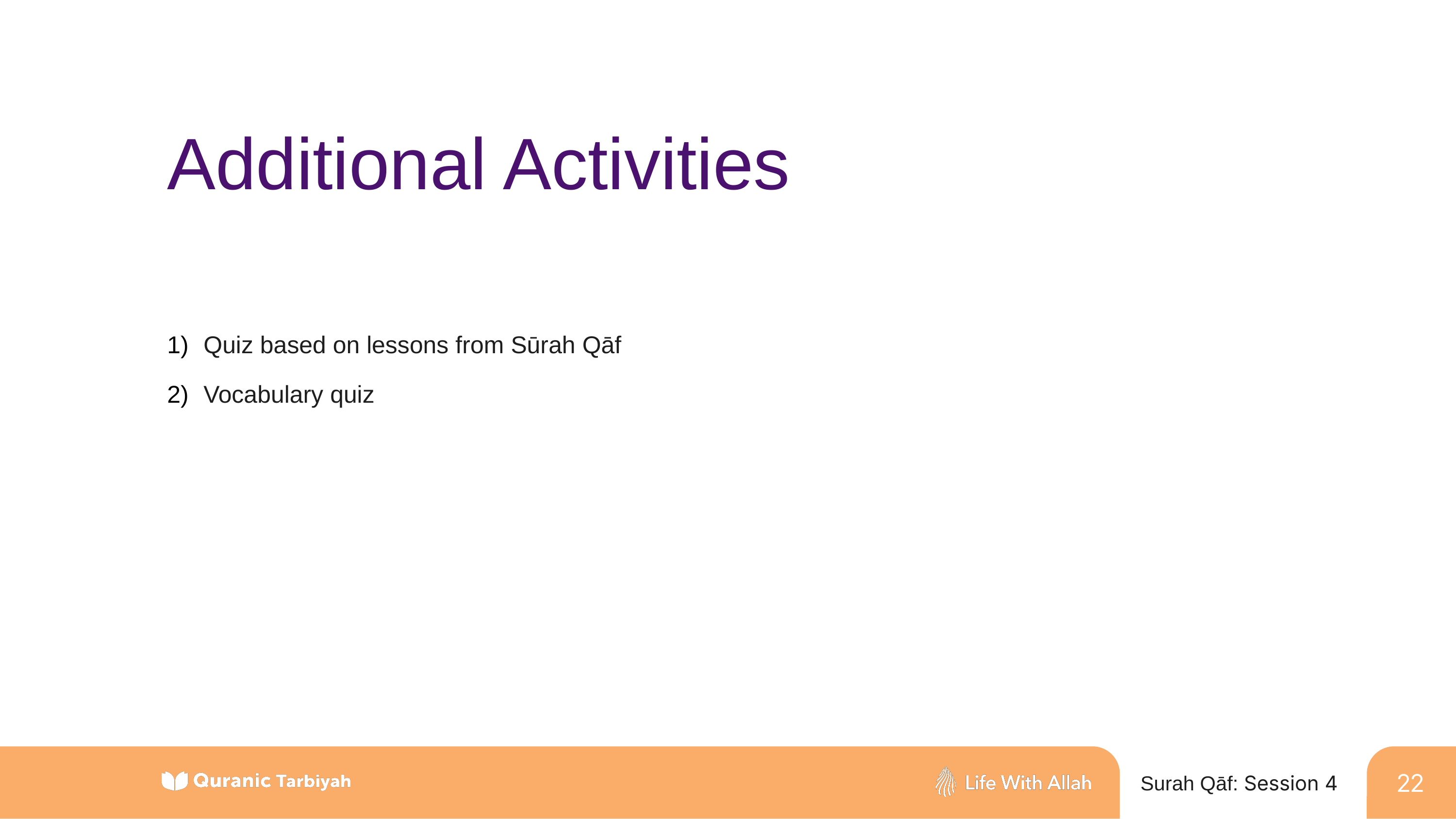

Additional Activities
Quiz based on lessons from Sūrah Qāf
Vocabulary quiz